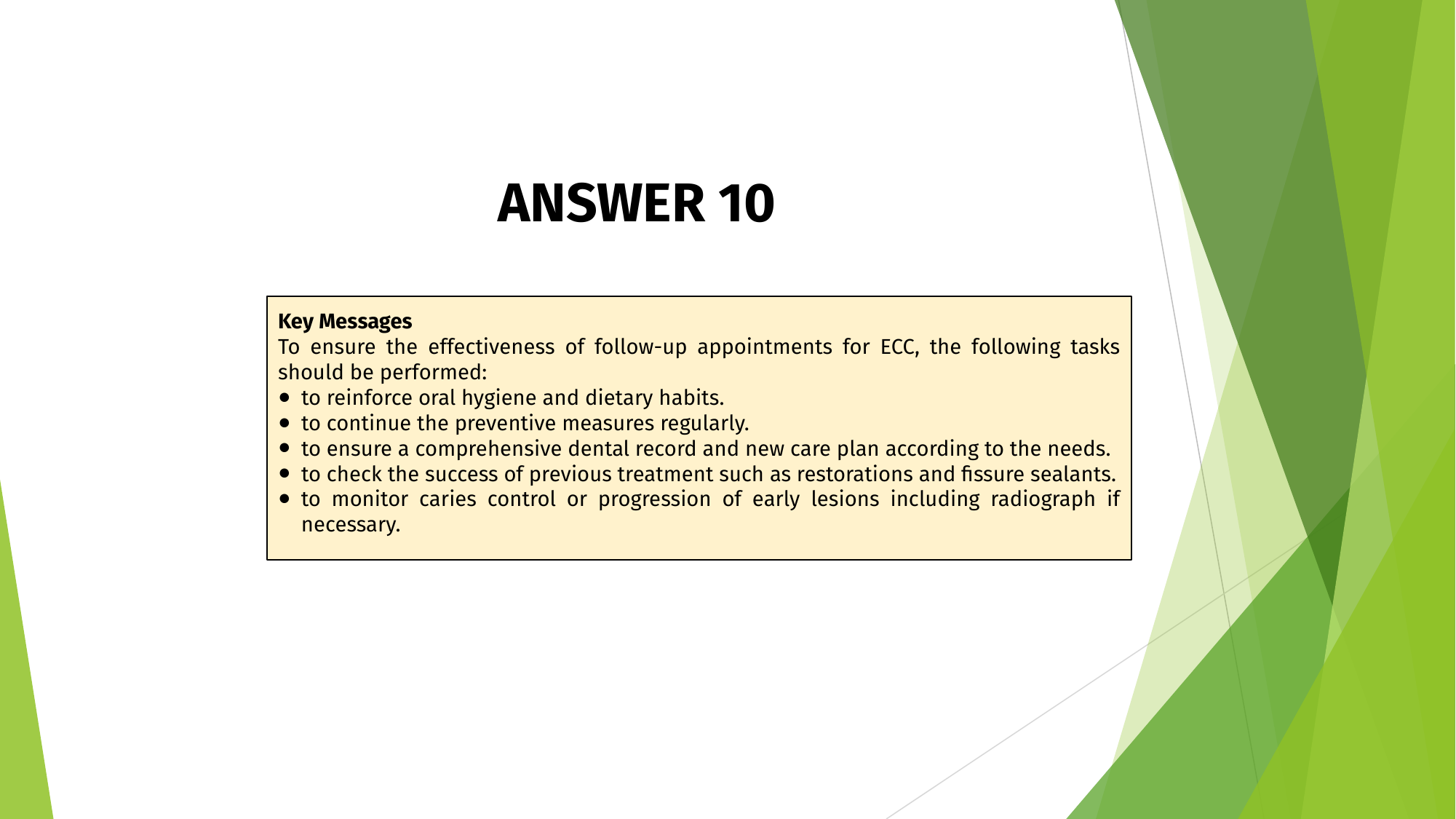

ANSWER 10

# Key Messages
To ensure the effectiveness of follow-up appointments for ECC, the following tasks should be performed:
to reinforce oral hygiene and dietary habits.
to continue the preventive measures regularly.
to ensure a comprehensive dental record and new care plan according to the needs.
to check the success of previous treatment such as restorations and fissure sealants.
to monitor caries control or progression of early lesions including radiograph if necessary.